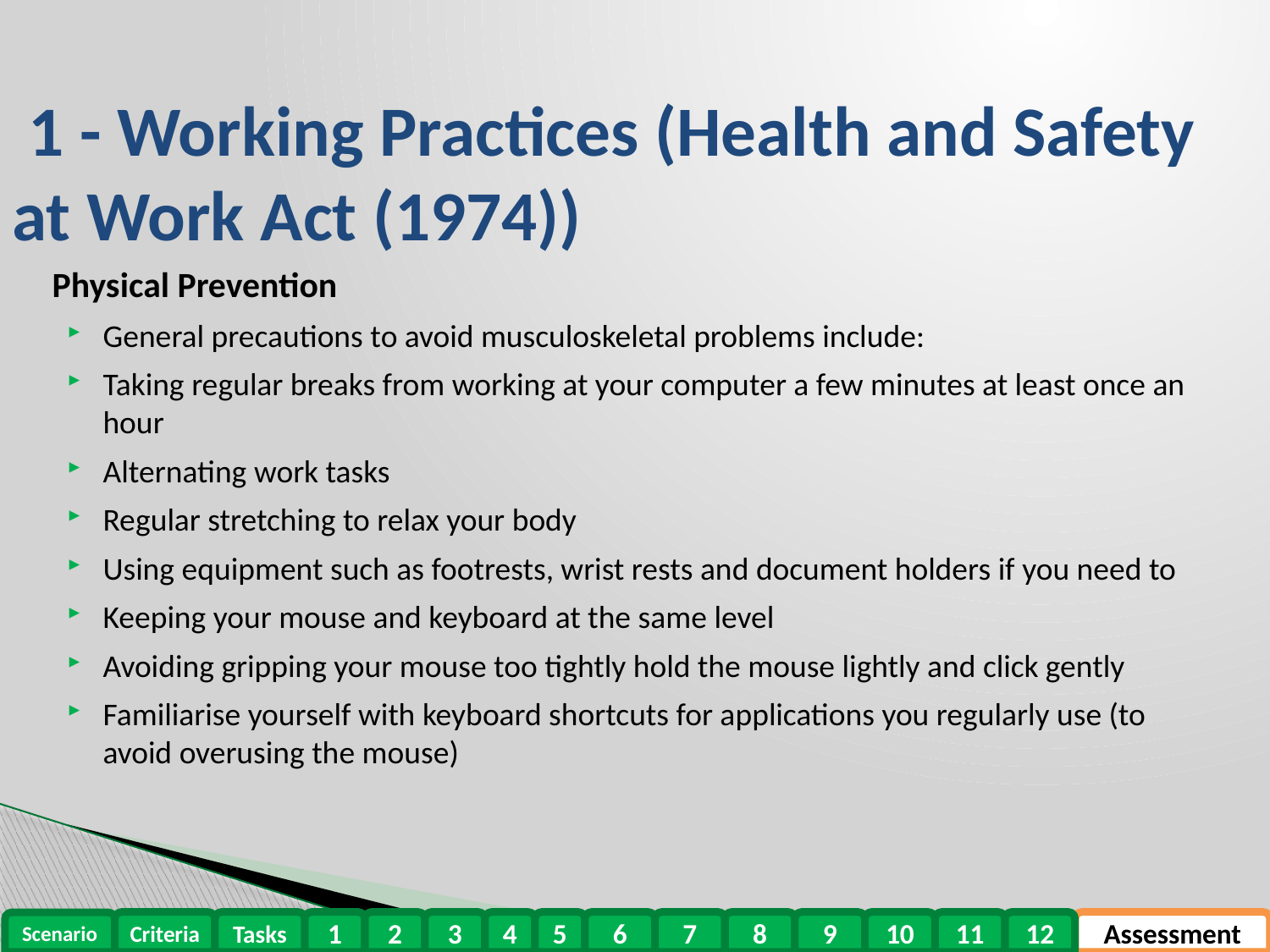

# 1 - Working Practices (Health and Safety at Work Act (1974))
Physical Prevention
General precautions to avoid musculoskeletal problems include:
Taking regular breaks from working at your computer a few minutes at least once an hour
Alternating work tasks
Regular stretching to relax your body
Using equipment such as footrests, wrist rests and document holders if you need to
Keeping your mouse and keyboard at the same level
Avoiding gripping your mouse too tightly hold the mouse lightly and click gently
Familiarise yourself with keyboard shortcuts for applications you regularly use (to avoid overusing the mouse)